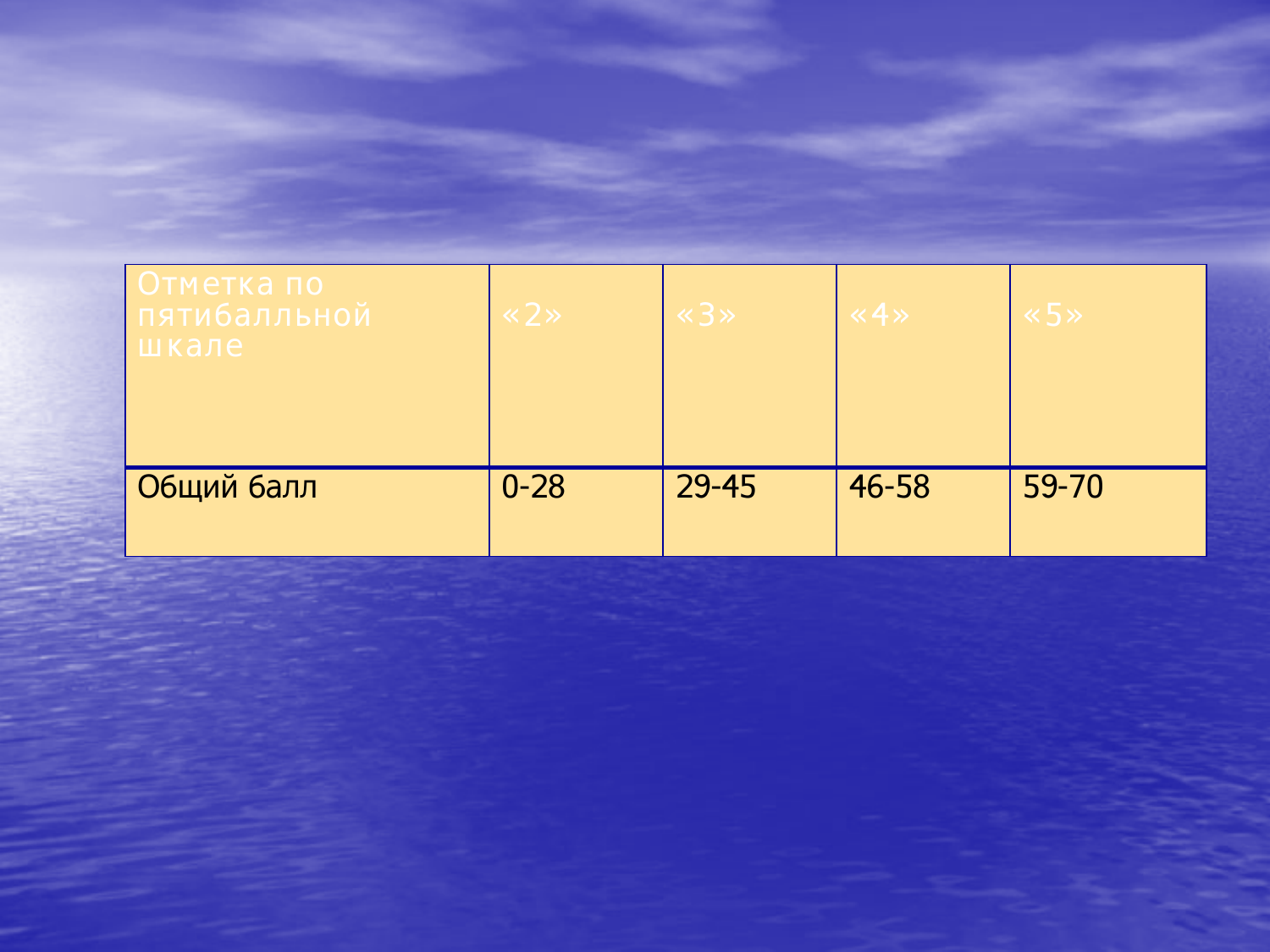

#

| Отметка по пятибалльной шкале | «2» | «3» | «4» | «5» |
| --- | --- | --- | --- | --- |
| Общий балл | 0-28 | 29-45 | 46-58 | 59-70 |